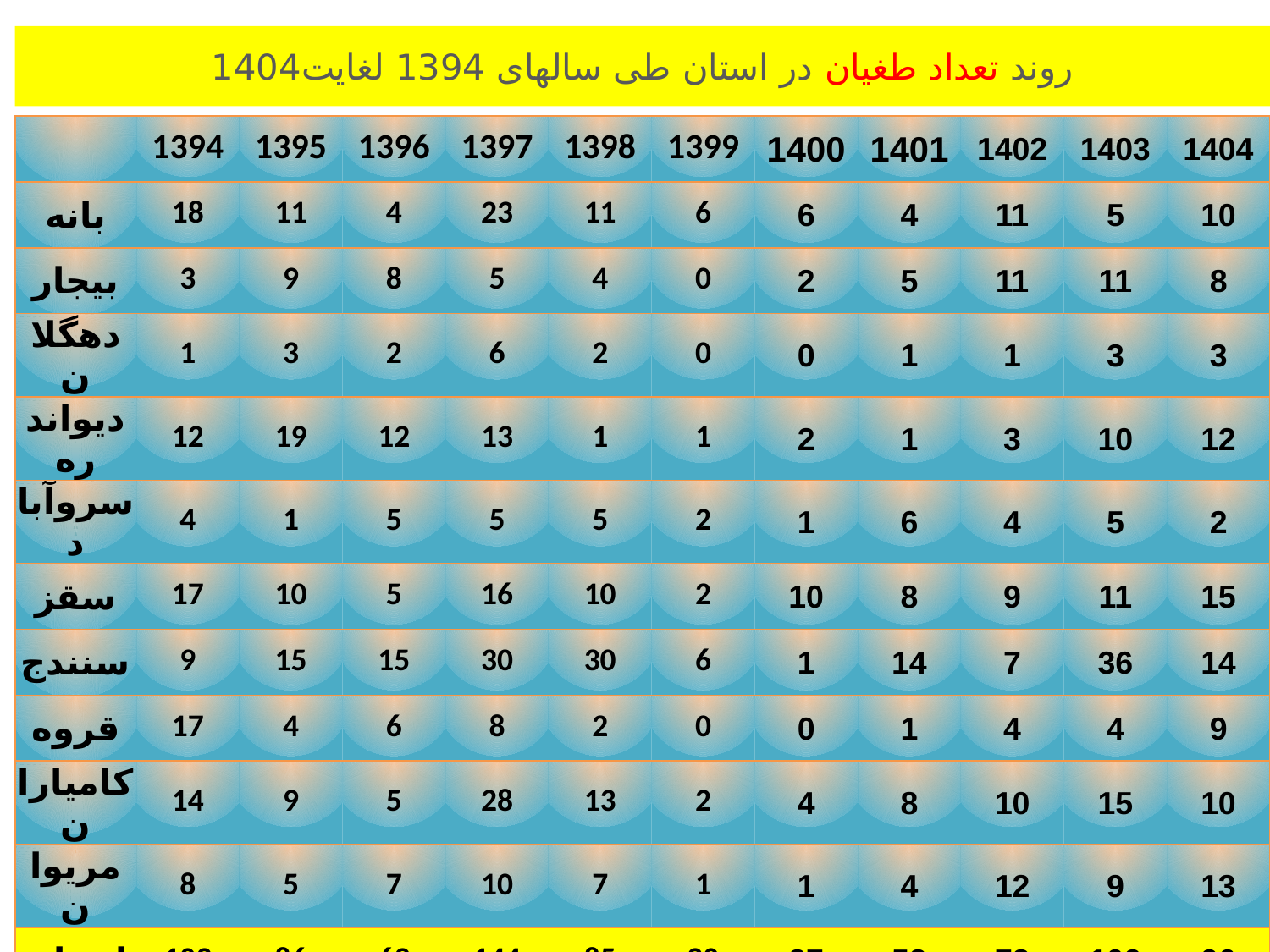

# روند تعداد طغیان در استان طی سالهای 1394 لغایت1404
|  | 1394 | 1395 | 1396 | 1397 | 1398 | 1399 | 1400 | 1401 | 1402 | 1403 | 1404 |
| --- | --- | --- | --- | --- | --- | --- | --- | --- | --- | --- | --- |
| بانه | 18 | 11 | 4 | 23 | 11 | 6 | 6 | 4 | 11 | 5 | 10 |
| بیجار | 3 | 9 | 8 | 5 | 4 | 0 | 2 | 5 | 11 | 11 | 8 |
| دهگلان | 1 | 3 | 2 | 6 | 2 | 0 | 0 | 1 | 1 | 3 | 3 |
| دیواندره | 12 | 19 | 12 | 13 | 1 | 1 | 2 | 1 | 3 | 10 | 12 |
| سروآباد | 4 | 1 | 5 | 5 | 5 | 2 | 1 | 6 | 4 | 5 | 2 |
| سقز | 17 | 10 | 5 | 16 | 10 | 2 | 10 | 8 | 9 | 11 | 15 |
| سنندج | 9 | 15 | 15 | 30 | 30 | 6 | 1 | 14 | 7 | 36 | 14 |
| قروه | 17 | 4 | 6 | 8 | 2 | 0 | 0 | 1 | 4 | 4 | 9 |
| كامیاران | 14 | 9 | 5 | 28 | 13 | 2 | 4 | 8 | 10 | 15 | 10 |
| مریوان | 8 | 5 | 7 | 10 | 7 | 1 | 1 | 4 | 12 | 9 | 13 |
| استان | 103 | 86 | 69 | 144 | 85 | 20 | 27 | 52 | 72 | 109 | 96 |

### Chart

| Category |
|---|